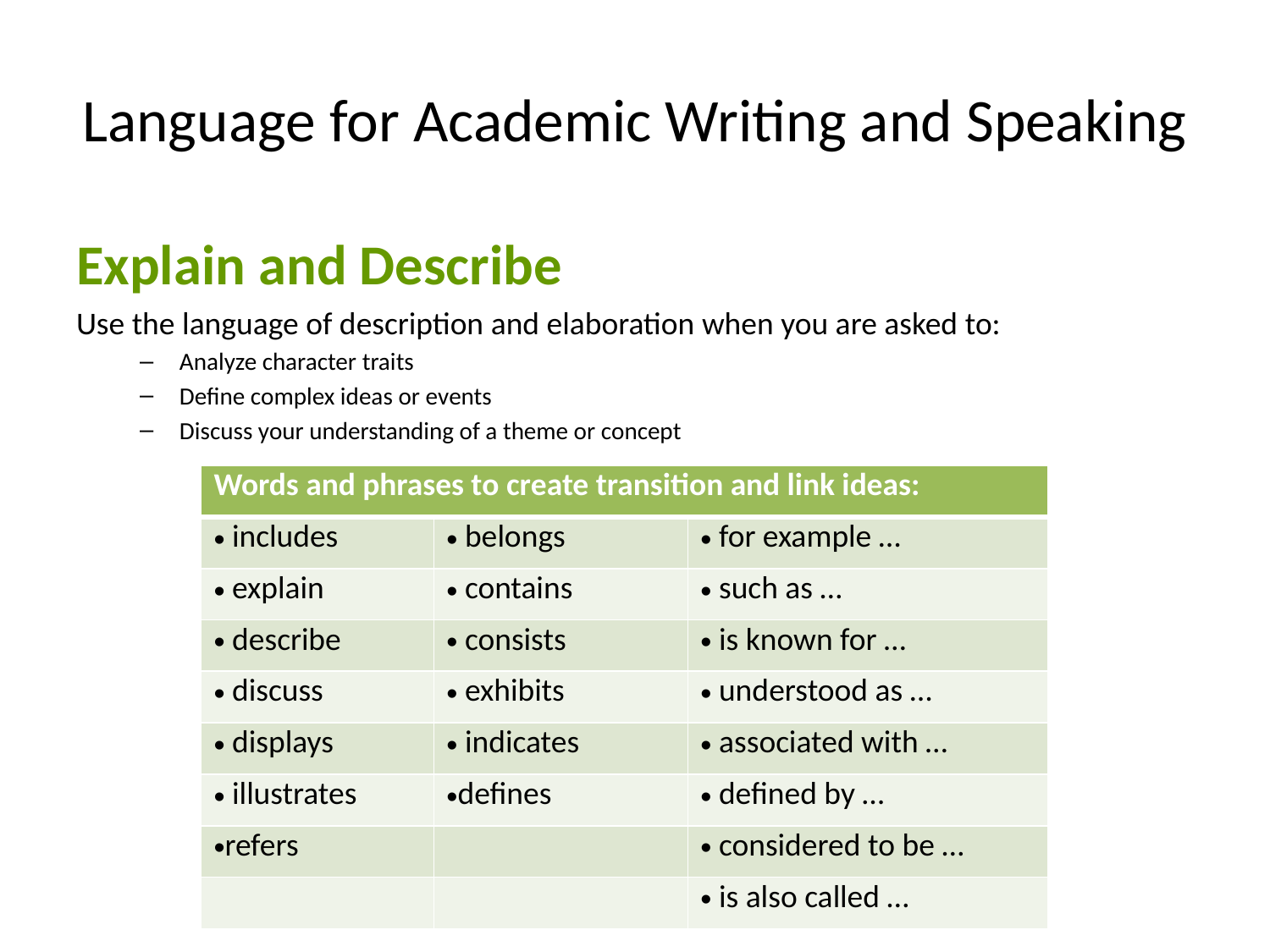

# Language for Academic Writing and Speaking
Explain and Describe
Use the language of description and elaboration when you are asked to:
Analyze character traits
Define complex ideas or events
Discuss your understanding of a theme or concept

| Words and phrases to create transition and link ideas: |  |  |
| --- | --- | --- |
| includes | belongs | for example … |
| explain | contains | such as … |
| describe | consists | is known for … |
| discuss | exhibits | understood as … |
| displays | indicates | associated with … |
| illustrates | defines | defined by … |
| refers |  | considered to be … |
|  |  | is also called … |